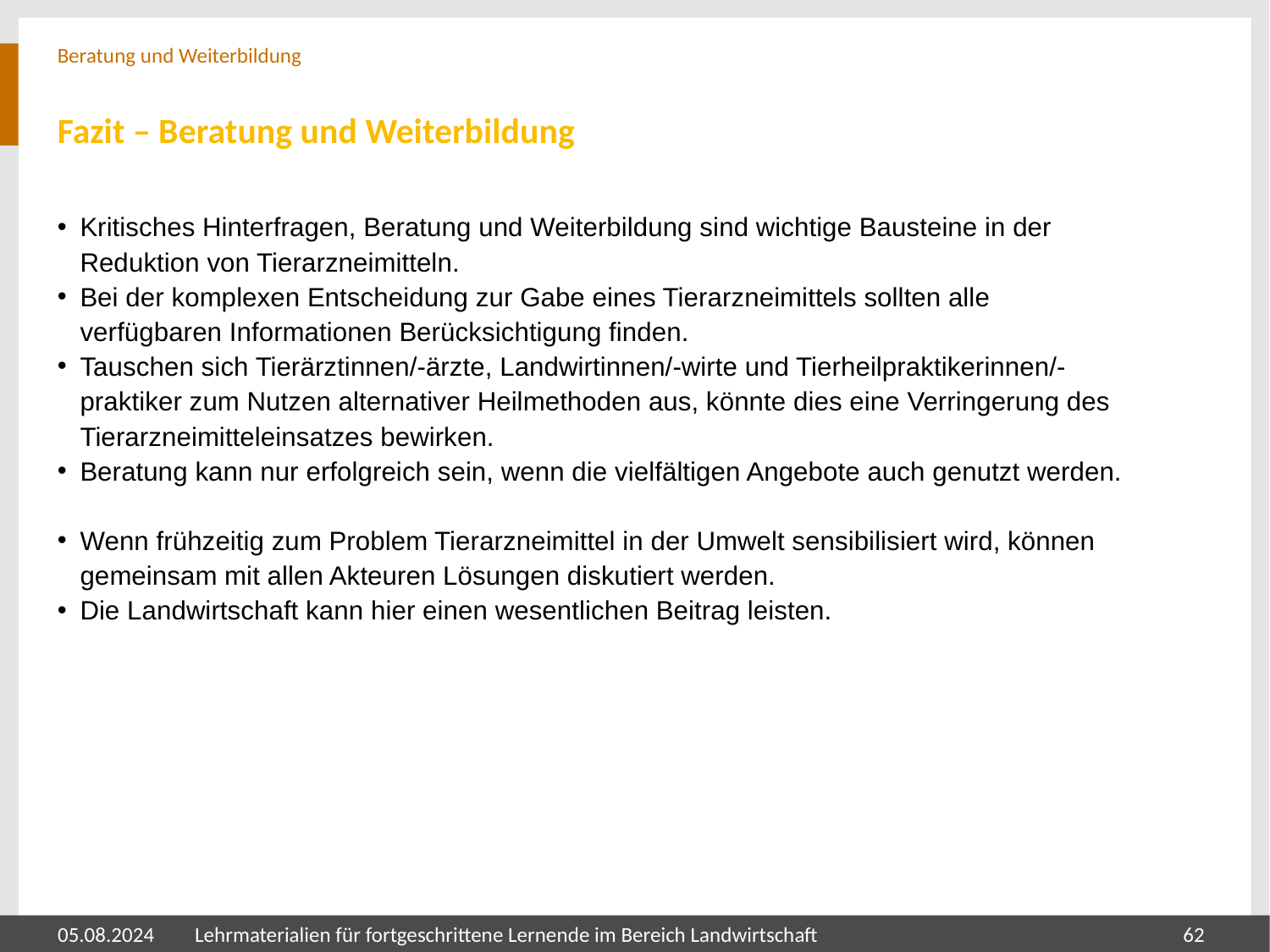

Beratung und Weiterbildung
# Fazit – Beratung und Weiterbildung
Kritisches Hinterfragen, Beratung und Weiterbildung sind wichtige Bausteine in der Reduktion von Tierarzneimitteln.
Bei der komplexen Entscheidung zur Gabe eines Tierarzneimittels sollten alle verfügbaren Informationen Berücksichtigung finden.
Tauschen sich Tierärztinnen/-ärzte, Landwirtinnen/-wirte und Tierheilpraktikerinnen/-praktiker zum Nutzen alternativer Heilmethoden aus, könnte dies eine Verringerung des Tierarzneimitteleinsatzes bewirken.
Beratung kann nur erfolgreich sein, wenn die vielfältigen Angebote auch genutzt werden.
Wenn frühzeitig zum Problem Tierarzneimittel in der Umwelt sensibilisiert wird, können gemeinsam mit allen Akteuren Lösungen diskutiert werden.
Die Landwirtschaft kann hier einen wesentlichen Beitrag leisten.

05.08.2024
Lehrmaterialien für fortgeschrittene Lernende im Bereich Landwirtschaft
62